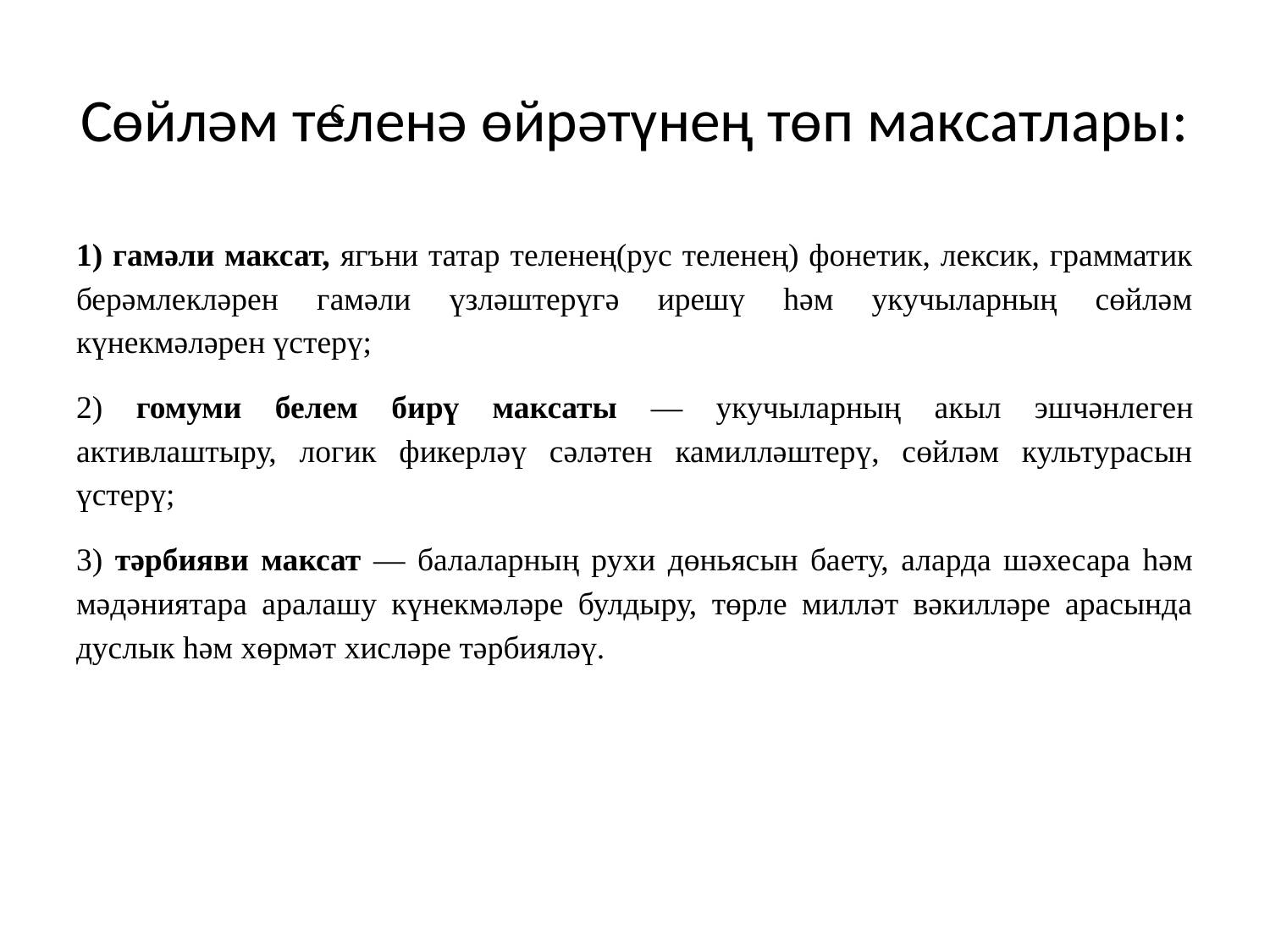

# Сөйләм теленә өйрәтүнең төп максатлары:
С
1) гамәли максат, ягъни татар теленең(рус теленең) фонетик, лексик, грамматик берәмлекләрен гамәли үзләштерүгә ирешү һәм укучыларның сөйләм күнекмәләрен үстерү;
2) гомуми белем бирү максаты — укучыларның акыл эшчәнлеген активлаштыру, логик фикерләү сәләтен камилләштерү, сөйләм культурасын үстерү;
3) тәрбияви максат — балаларның рухи дөньясын баету, аларда шәхесара һәм мәдәниятара аралашу күнекмәләре булдыру, төрле милләт вәкилләре арасында дуслык һәм хөрмәт хисләре тәрбияләү.